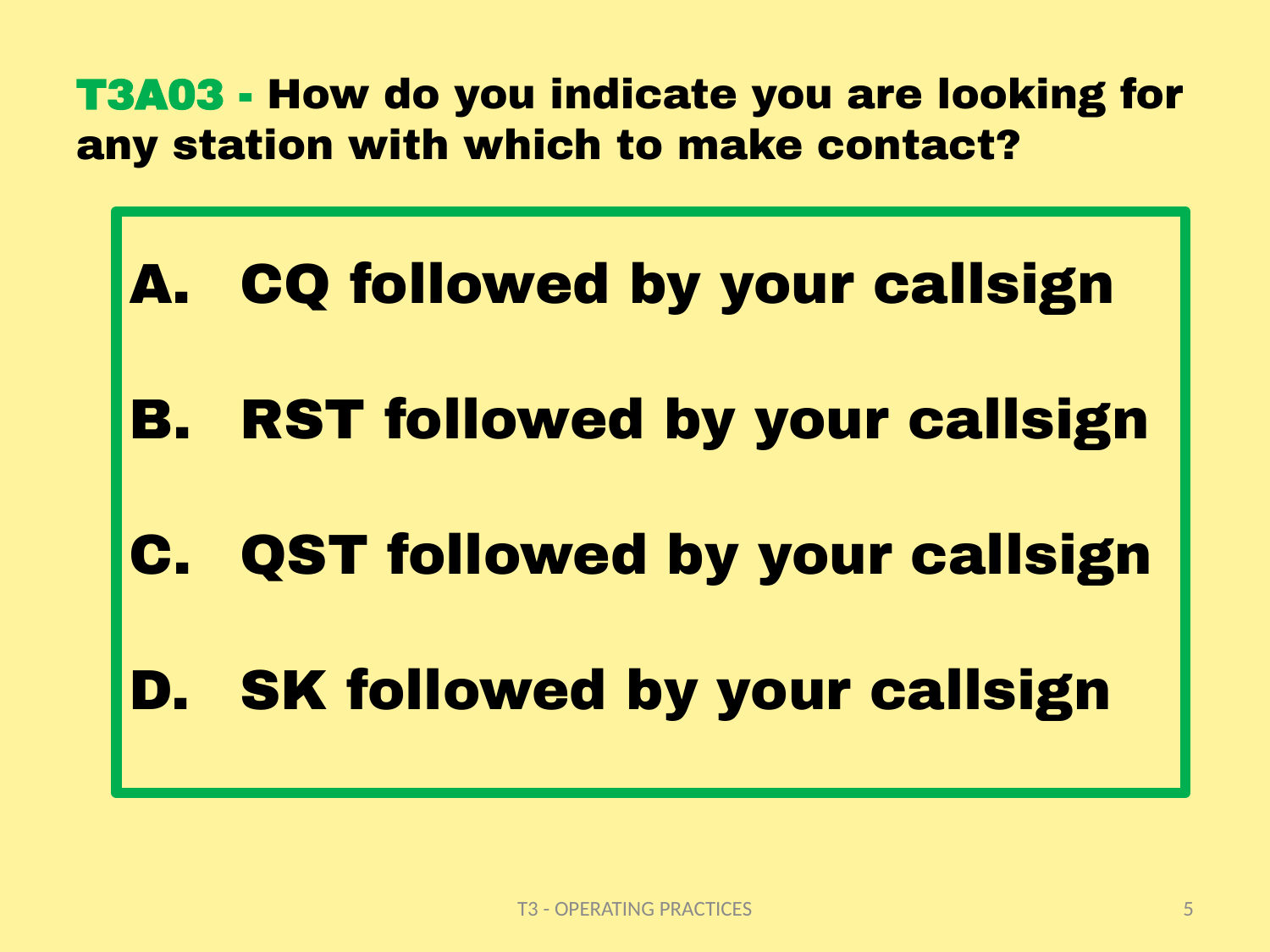

# T3A03 - How do you indicate you are looking for any station with which to make contact?

CQ followed by your callsign
RST followed by your callsign
QST followed by your callsign
SK followed by your callsign

T3 - OPERATING PRACTICES
5